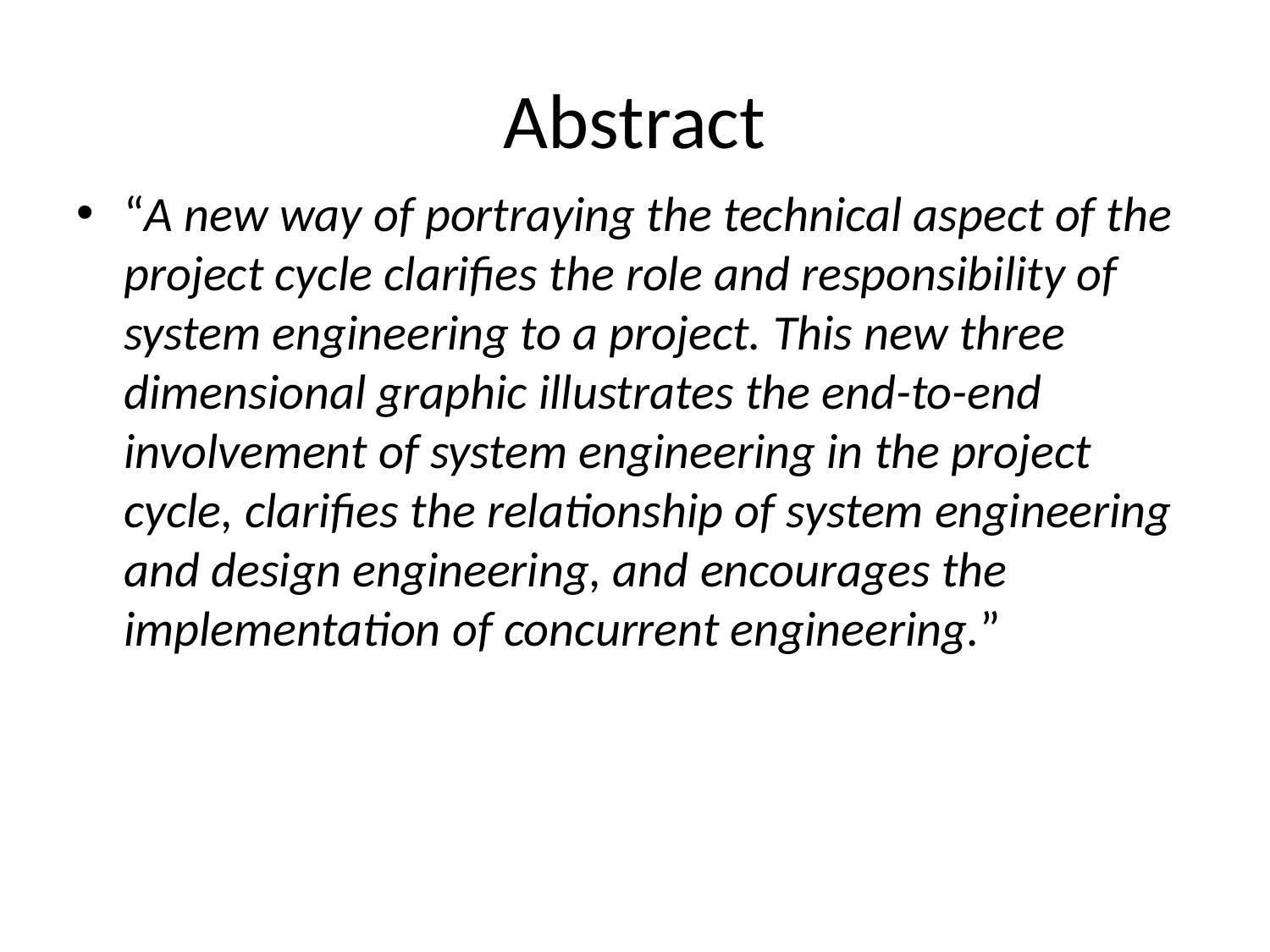

# Abstract
“A new way of portraying the technical aspect of the project cycle clarifies the role and responsibility of system engineering to a project. This new three dimensional graphic illustrates the end-to-end involvement of system engineering in the project cycle, clarifies the relationship of system engineering and design engineering, and encourages the implementation of concurrent engineering.”